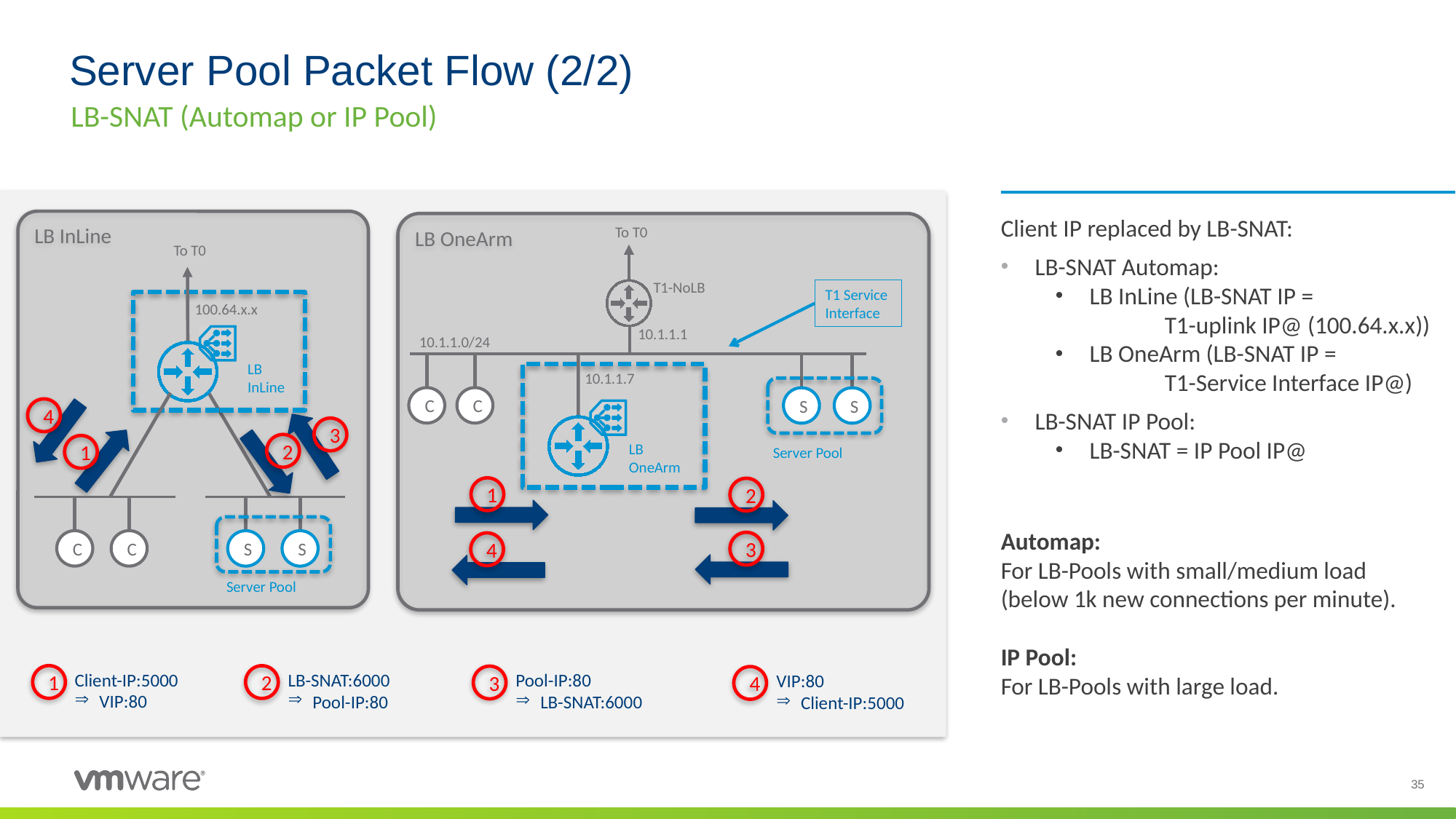

# Server Pool Packet Flow (2/2)
LB-SNAT (Automap or IP Pool)
Client IP replaced by LB-SNAT:
LB-SNAT Automap:
LB InLine (LB-SNAT IP =
	T1-uplink IP@ (100.64.x.x))
LB OneArm (LB-SNAT IP =
	T1-Service Interface IP@)
LB-SNAT IP Pool:
LB-SNAT = IP Pool IP@

Automap:
For LB-Pools with small/medium load (below 1k new connections per minute).

IP Pool:
For LB-Pools with large load.
LB InLine
LB OneArm
To T0
To T0
T1-NoLB

T1 Service
Interface

100.64.x.x
10.1.1.1

10.1.1.0/24
LB
InLine
10.1.1.7

C
C
S
S
4

3

LB OneArm
2
1
Server Pool

1
2

C
C
S
S
3
4

Server Pool
1
2
3
4
Client-IP:5000
 VIP:80
LB-SNAT:6000
 Pool-IP:80
Pool-IP:80
 LB-SNAT:6000
VIP:80
 Client-IP:5000